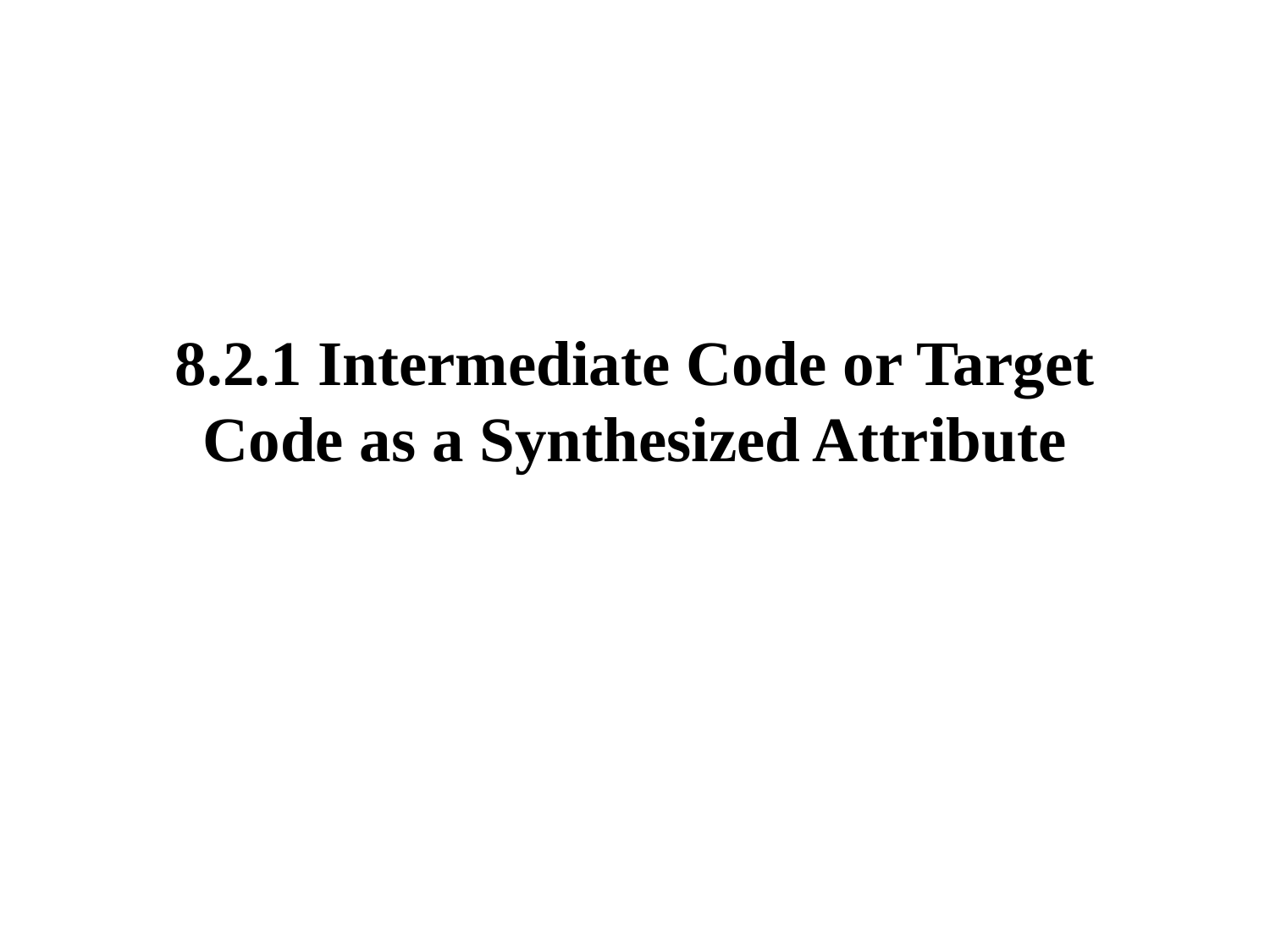

# 8.2.1 Intermediate Code or Target Code as a Synthesized Attribute